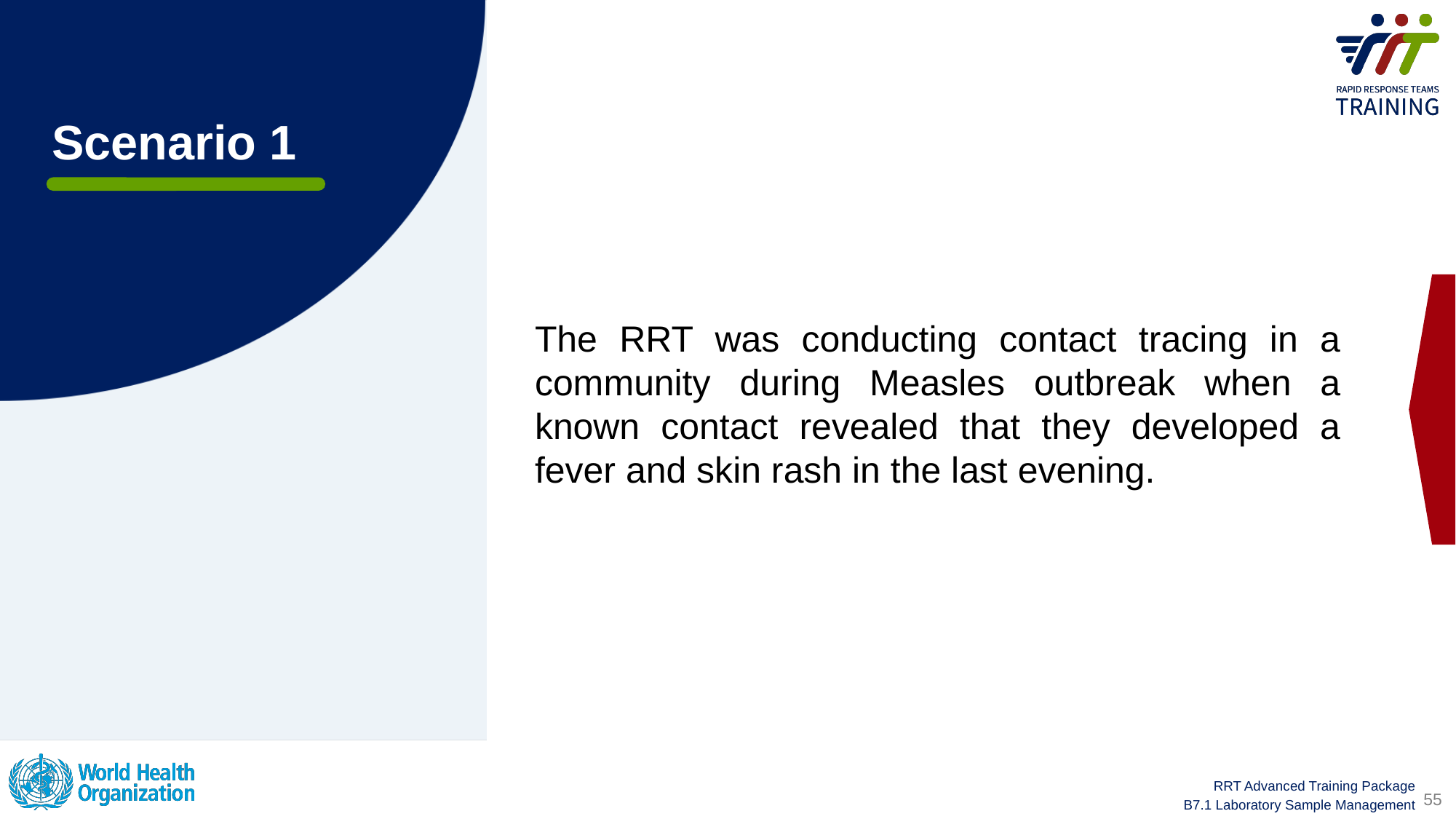

Scenario 1
The RRT was conducting contact tracing in a community during Measles outbreak when a known contact revealed that they developed a fever and skin rash in the last evening.